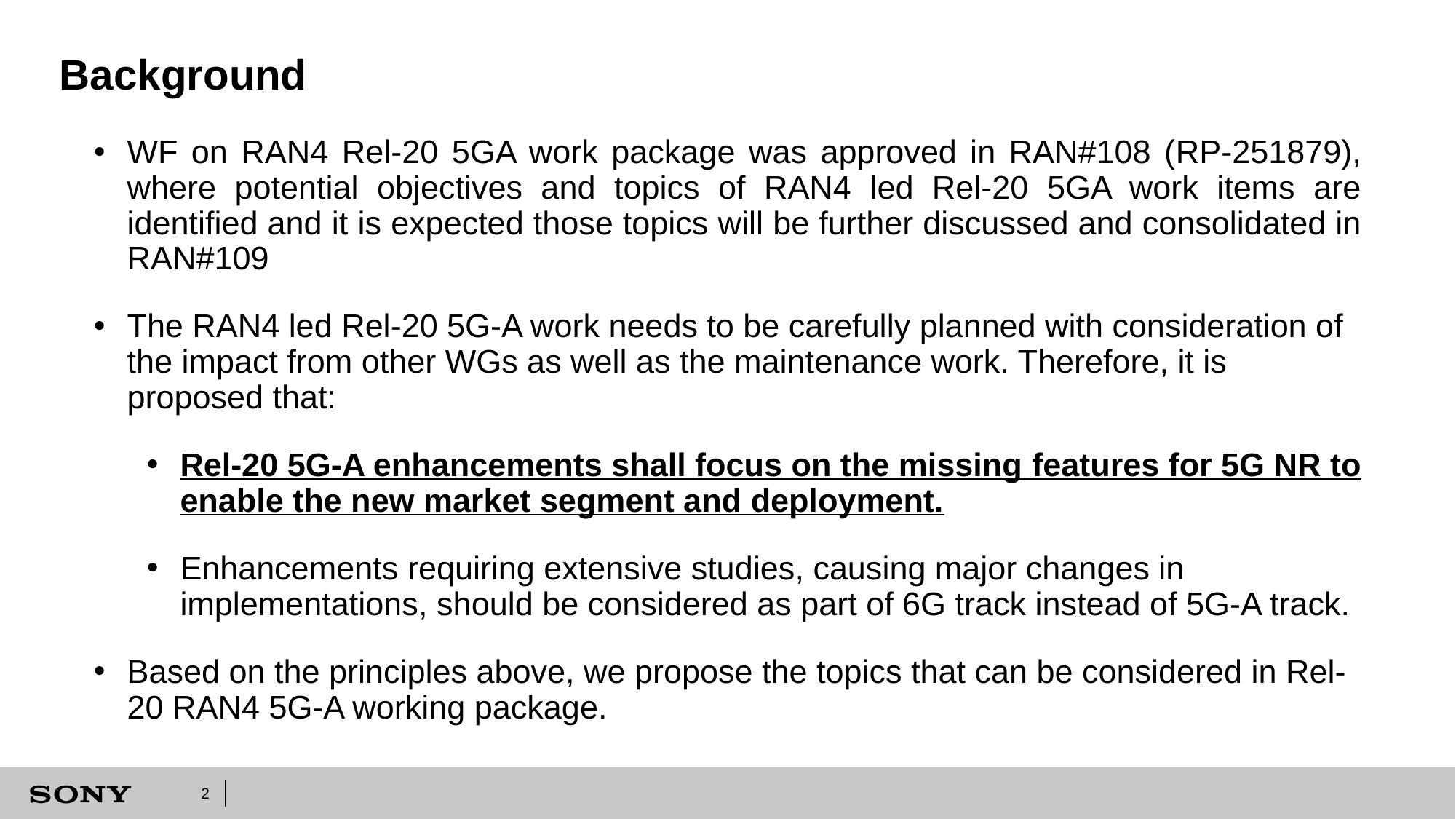

# Background
WF on RAN4 Rel-20 5GA work package was approved in RAN#108 (RP-251879), where potential objectives and topics of RAN4 led Rel-20 5GA work items are identified and it is expected those topics will be further discussed and consolidated in RAN#109
The RAN4 led Rel-20 5G-A work needs to be carefully planned with consideration of the impact from other WGs as well as the maintenance work. Therefore, it is proposed that:
Rel-20 5G-A enhancements shall focus on the missing features for 5G NR to enable the new market segment and deployment.
Enhancements requiring extensive studies, causing major changes in implementations, should be considered as part of 6G track instead of 5G-A track.
Based on the principles above, we propose the topics that can be considered in Rel-20 RAN4 5G-A working package.

2